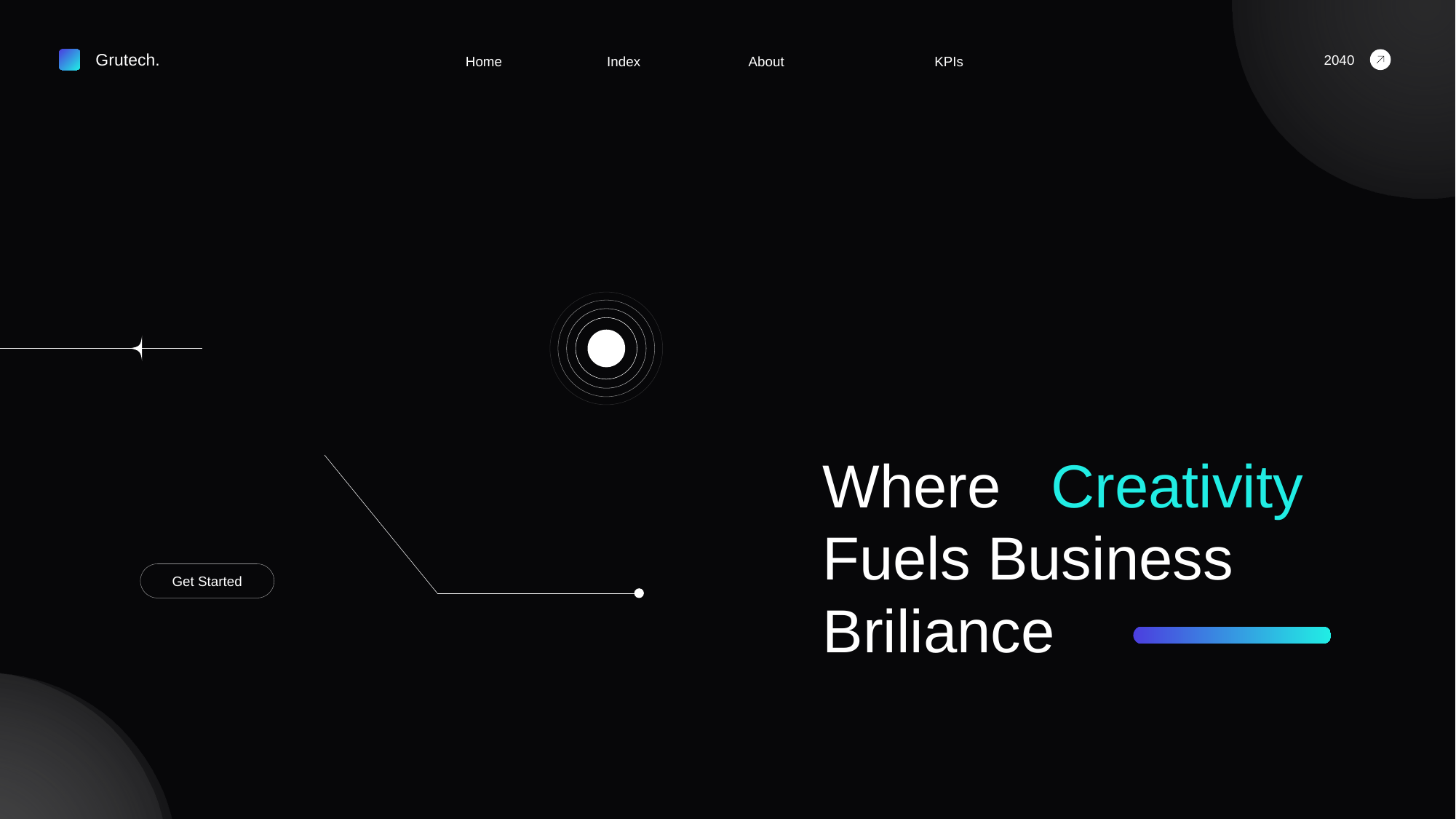

Grutech.
2040
About
Home
Index
KPIs

Where
Creativity
Fuels Business Briliance

Get Started